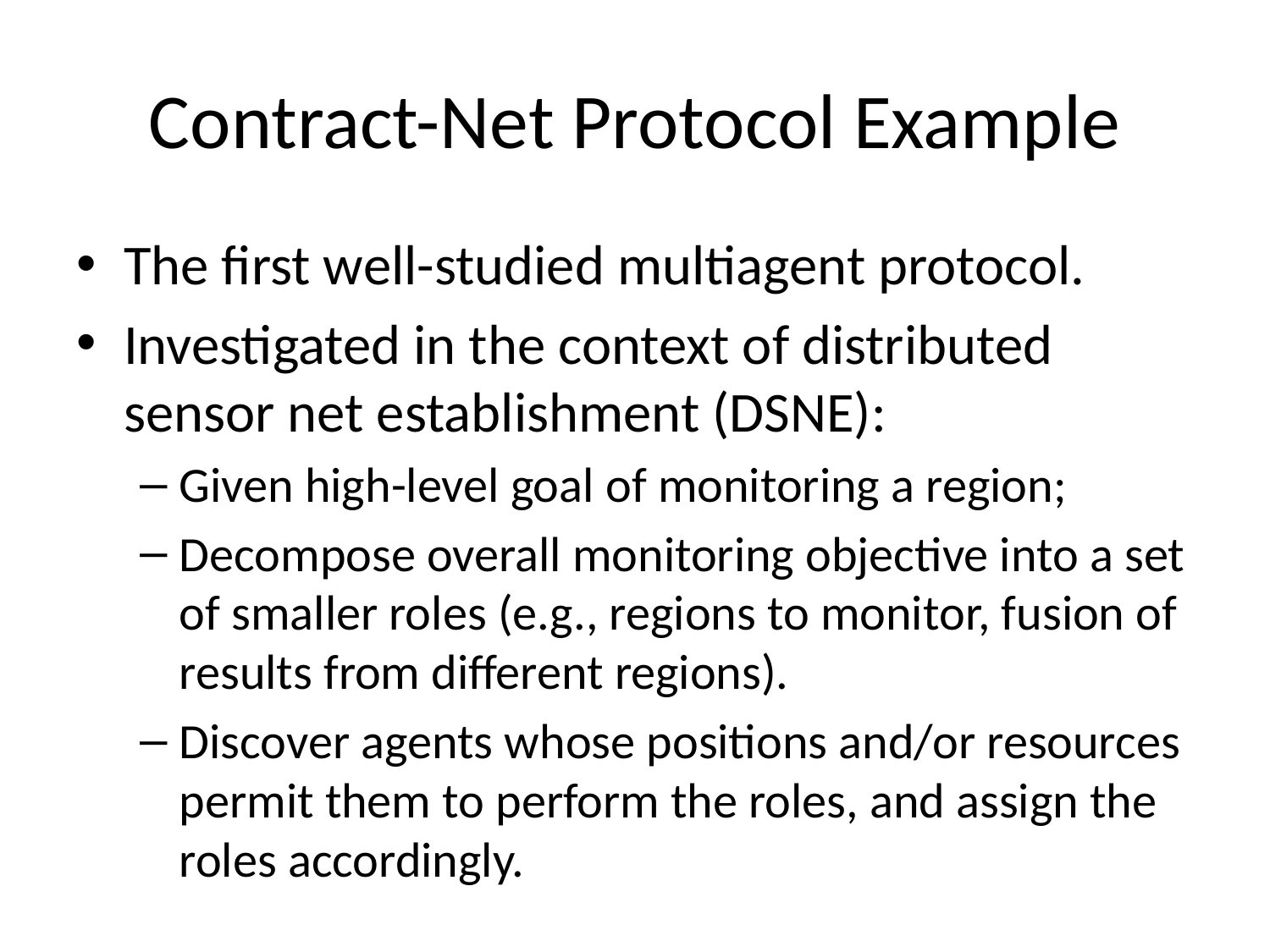

# Contract-Net Protocol Example
The first well-studied multiagent protocol.
Investigated in the context of distributed sensor net establishment (DSNE):
Given high-level goal of monitoring a region;
Decompose overall monitoring objective into a set of smaller roles (e.g., regions to monitor, fusion of results from different regions).
Discover agents whose positions and/or resources permit them to perform the roles, and assign the roles accordingly.